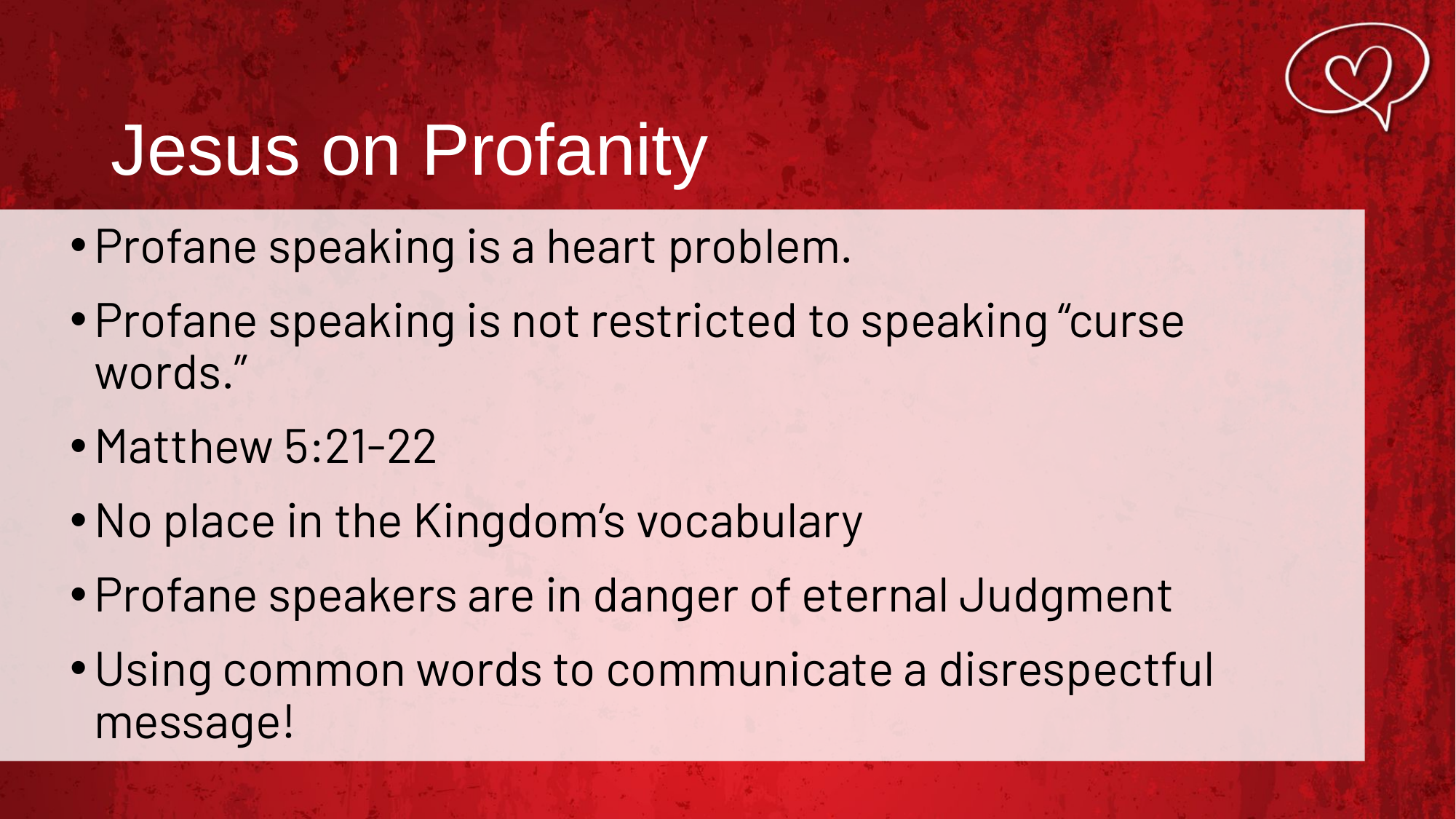

# Jesus on Profanity
Profane speaking is a heart problem.
Profane speaking is not restricted to speaking “curse words.”
Matthew 5:21-22
No place in the Kingdom’s vocabulary
Profane speakers are in danger of eternal Judgment
Using common words to communicate a disrespectful message!